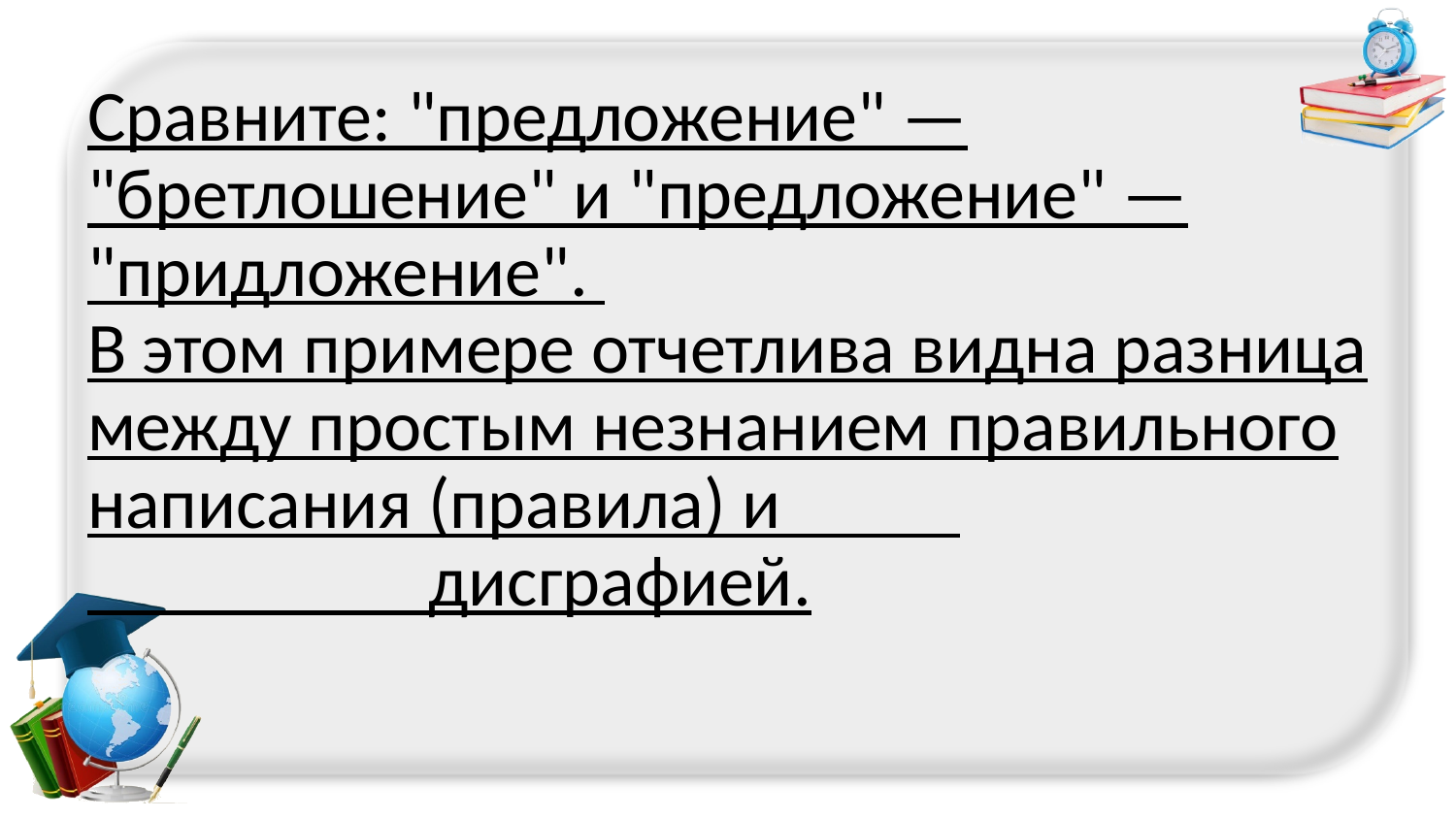

# Сравните: "предложение" — "бретлошение" и "предложение" — "придложение". В этом примере отчетлива видна разница между простым незнанием правильного написания (правила) и дисграфией.